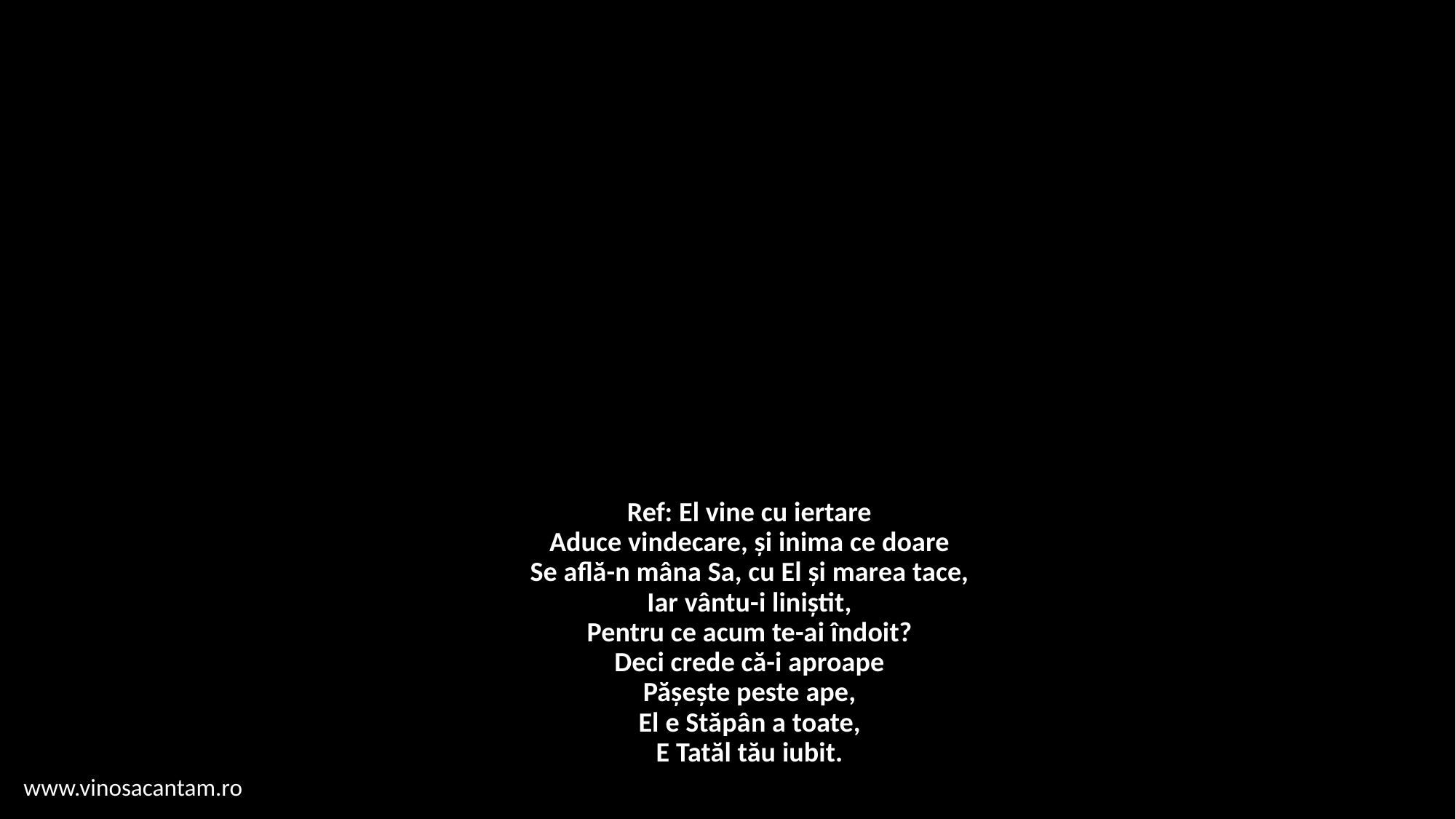

# Ref: El vine cu iertare Aduce vindecare, și inima ce doare Se află-n mâna Sa, cu El și marea tace, Iar vântu-i liniștit, Pentru ce acum te-ai îndoit? Deci crede că-i aproape Pășește peste ape, El e Stăpân a toate, E Tatăl tău iubit.
www.vinosacantam.ro